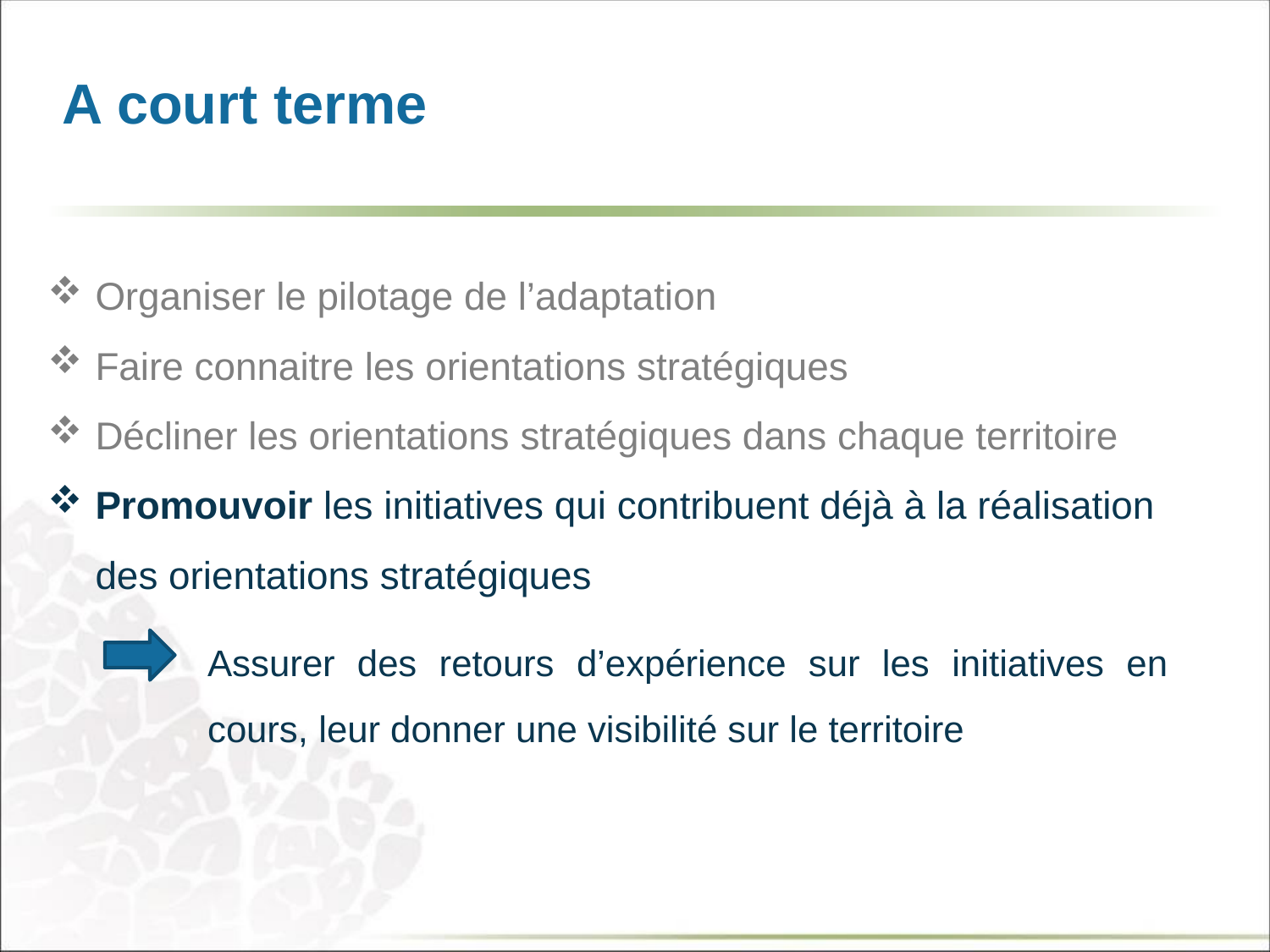

# A court terme
Organiser le pilotage de l’adaptation
Faire connaitre les orientations stratégiques
Décliner les orientations stratégiques dans chaque territoire
Promouvoir les initiatives qui contribuent déjà à la réalisation des orientations stratégiques
Assurer des retours d’expérience sur les initiatives en cours, leur donner une visibilité sur le territoire